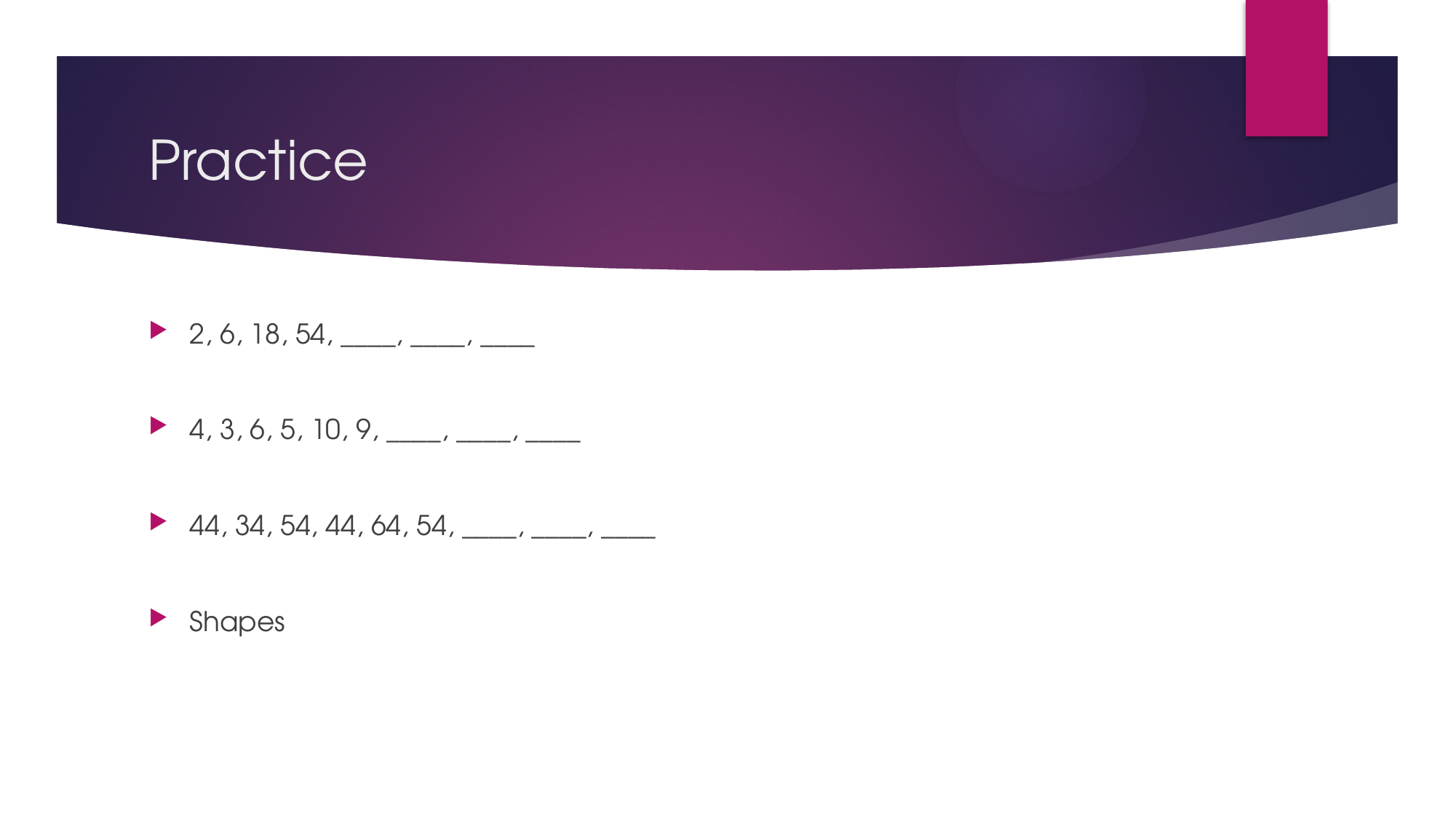

# Practice
2, 6, 18, 54, ____, ____, ____

4, 3, 6, 5, 10, 9, ____, ____, ____

44, 34, 54, 44, 64, 54, ____, ____, ____

Shapes